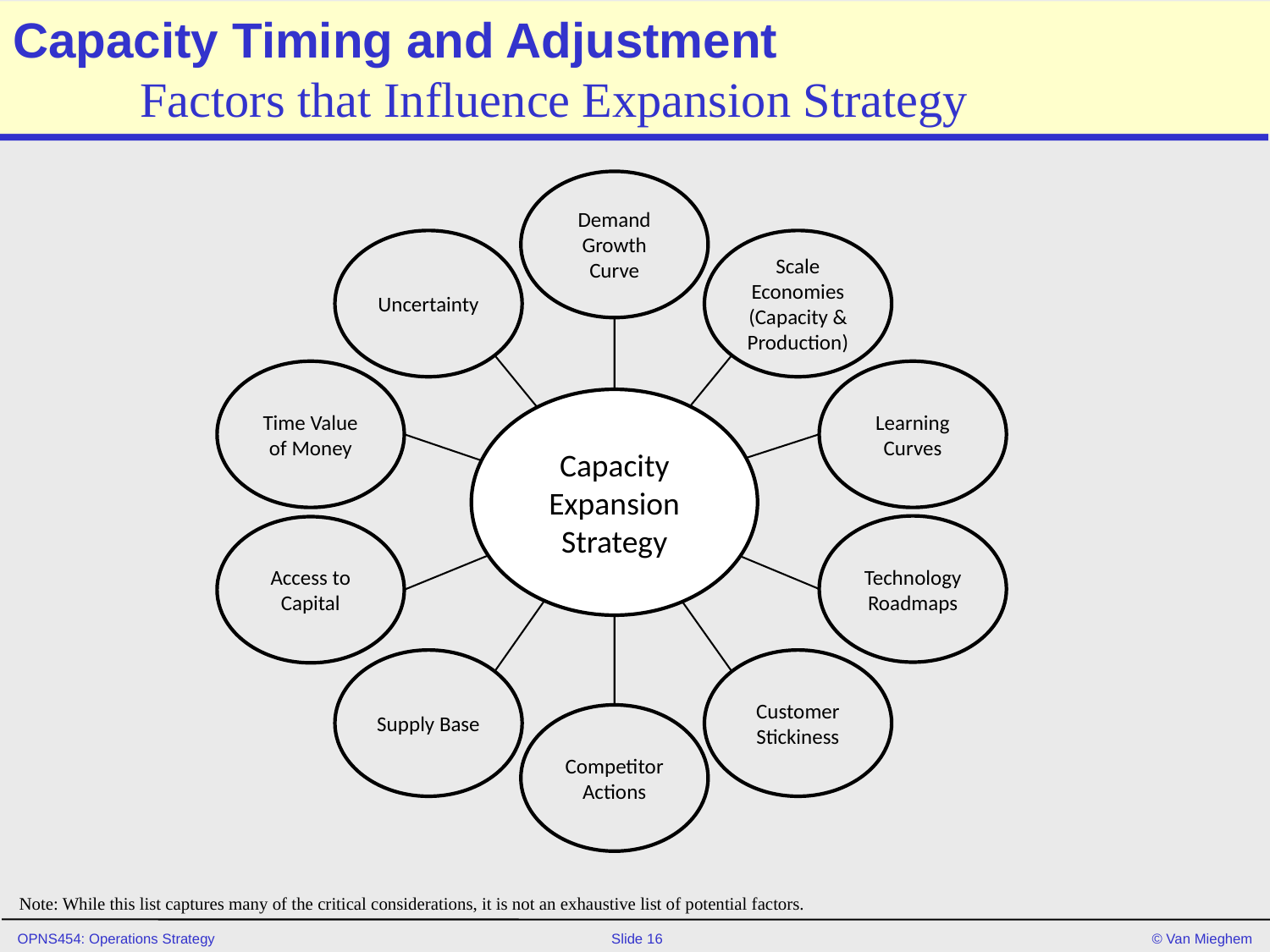

# Capacity Timing and Adjustment Factors that Influence Expansion Strategy
Demand Growth Curve
Uncertainty
Scale Economies (Capacity & Production)
Time Value of Money
Learning Curves
Capacity Expansion Strategy

Technology Roadmaps
Access to Capital
Supply Base
Customer Stickiness
Competitor Actions
Note: While this list captures many of the critical considerations, it is not an exhaustive list of potential factors.